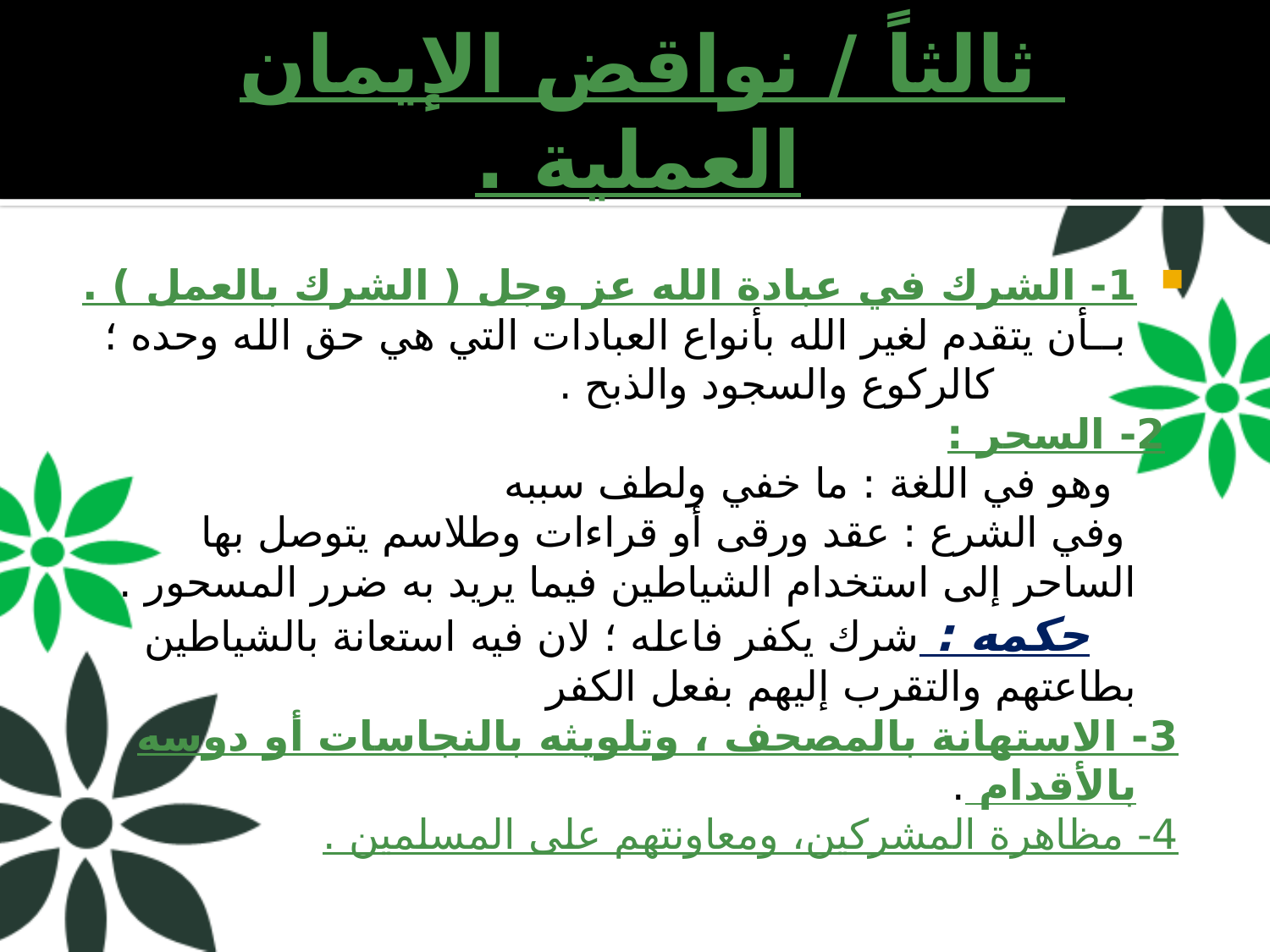

# ثالثاً / نواقض الإيمان العملية .
1- الشرك في عبادة الله عز وجل ( الشرك بالعمل ) .
    بــأن يتقدم لغير الله بأنواع العبادات التي هي حق الله وحده ؛
              كالركوع والسجود والذبح .
 2- السحر :
     وهو في اللغة : ما خفي ولطف سببه
    وفي الشرع : عقد ورقى أو قراءات وطلاسم يتوصل بها الساحر إلى استخدام الشياطين فيما يريد به ضرر المسحور .
      حكمه : شرك يكفر فاعله ؛ لان فيه استعانة بالشياطين بطاعتهم والتقرب إليهم بفعل الكفر
3- الاستهانة بالمصحف ، وتلويثه بالنجاسات أو دوسه بالأقدام .
4- مظاهرة المشركين، ومعاونتهم على المسلمين .